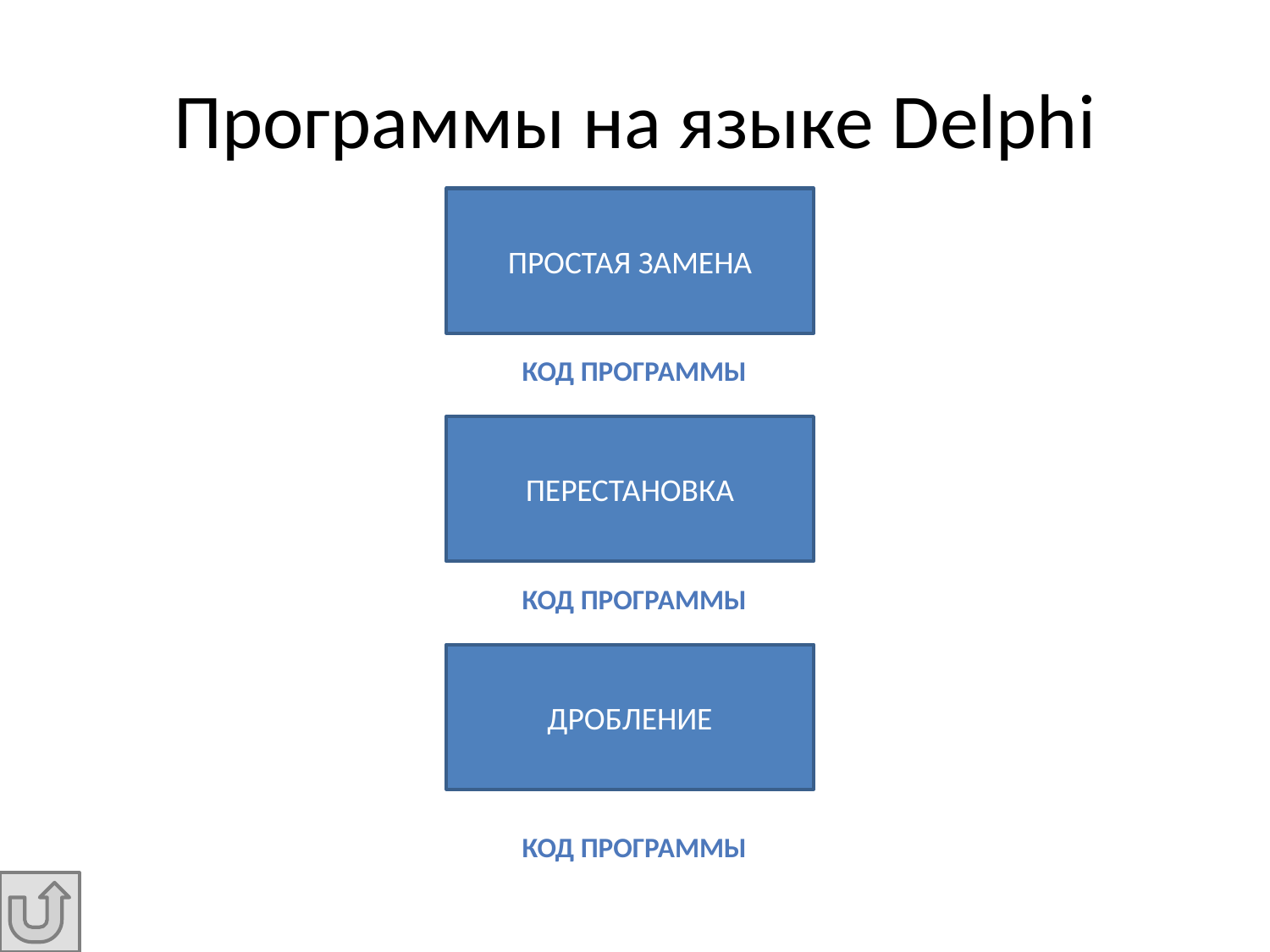

# Программы на языке Delphi
ПРОСТАЯ ЗАМЕНА
КОД ПРОГРАММЫ
ПЕРЕСТАНОВКА
КОД ПРОГРАММЫ
ДРОБЛЕНИЕ
КОД ПРОГРАММЫ